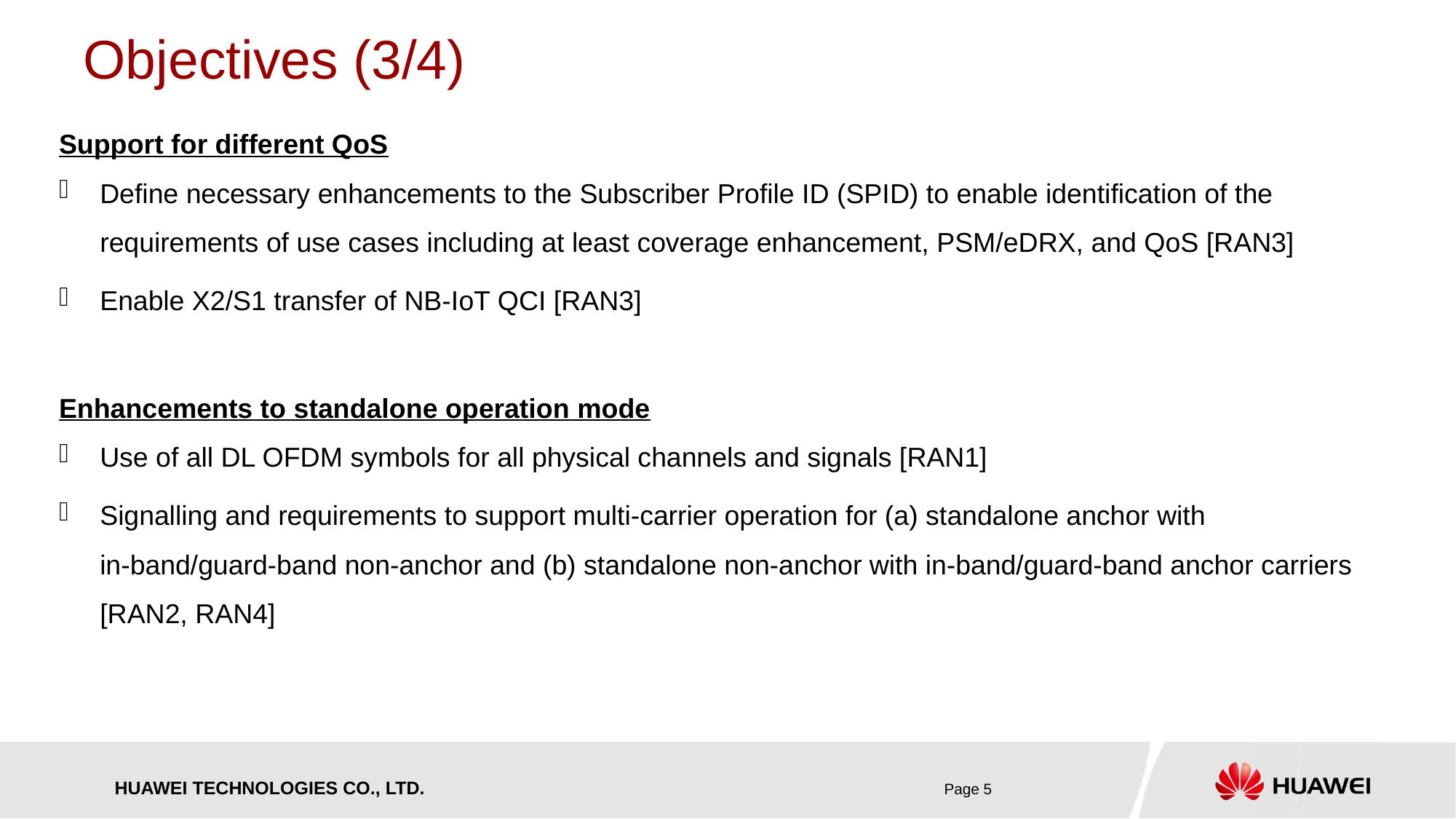

Objectives (3/4)
Support for different QoS
Define necessary enhancements to the Subscriber Profile ID (SPID) to enable identification of the requirements of use cases including at least coverage enhancement, PSM/eDRX, and QoS [RAN3]
Enable X2/S1 transfer of NB-IoT QCI [RAN3]

Enhancements to standalone operation mode
Use of all DL OFDM symbols for all physical channels and signals [RAN1]
Signalling and requirements to support multi-carrier operation for (a) standalone anchor with in-band/guard-band non-anchor and (b) standalone non-anchor with in-band/guard-band anchor carriers [RAN2, RAN4]